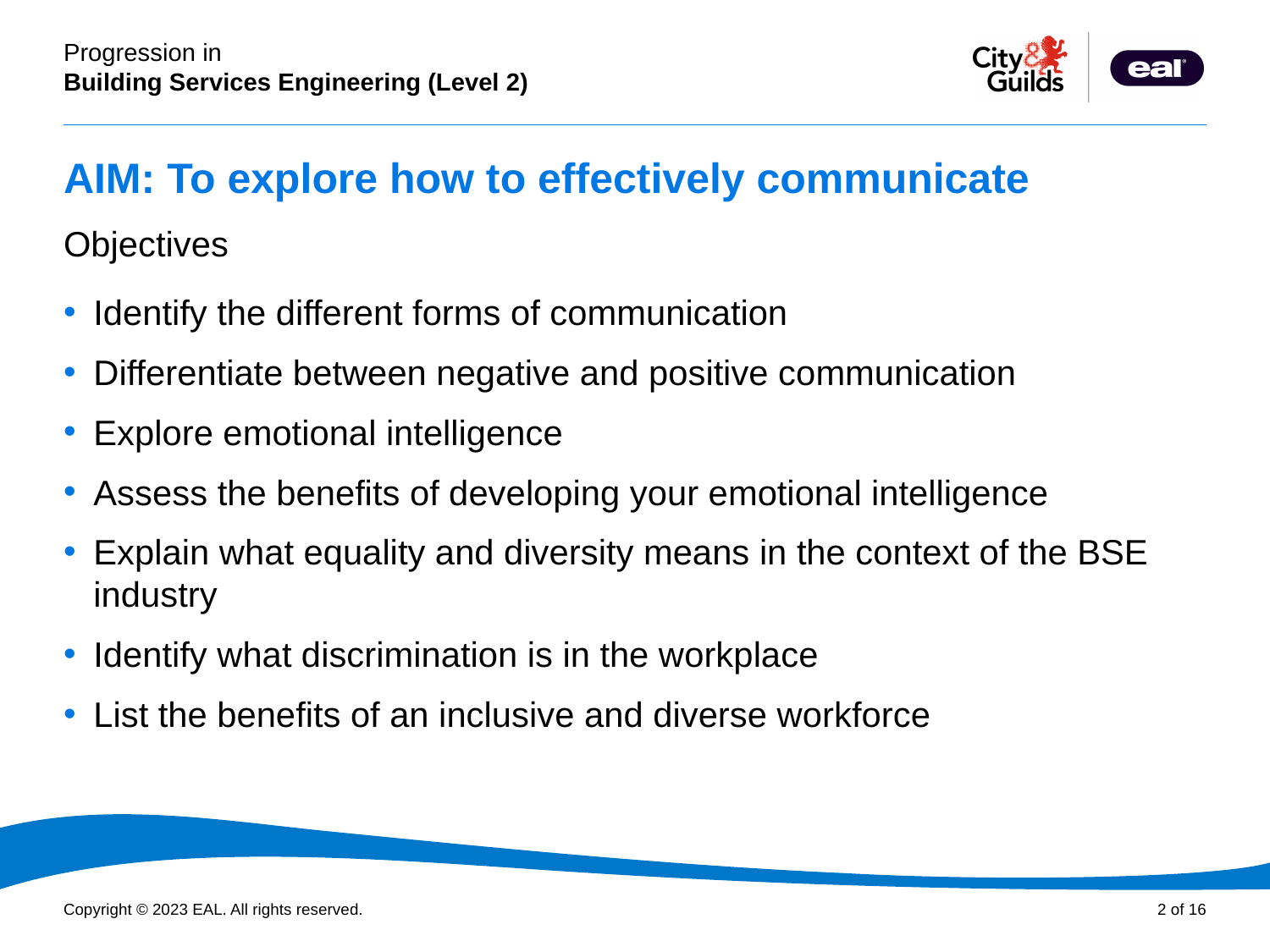

# AIM: To explore how to effectively communicate
Objectives
Identify the different forms of communication
Differentiate between negative and positive communication
Explore emotional intelligence
Assess the benefits of developing your emotional intelligence
Explain what equality and diversity means in the context of the BSE industry
Identify what discrimination is in the workplace
List the benefits of an inclusive and diverse workforce